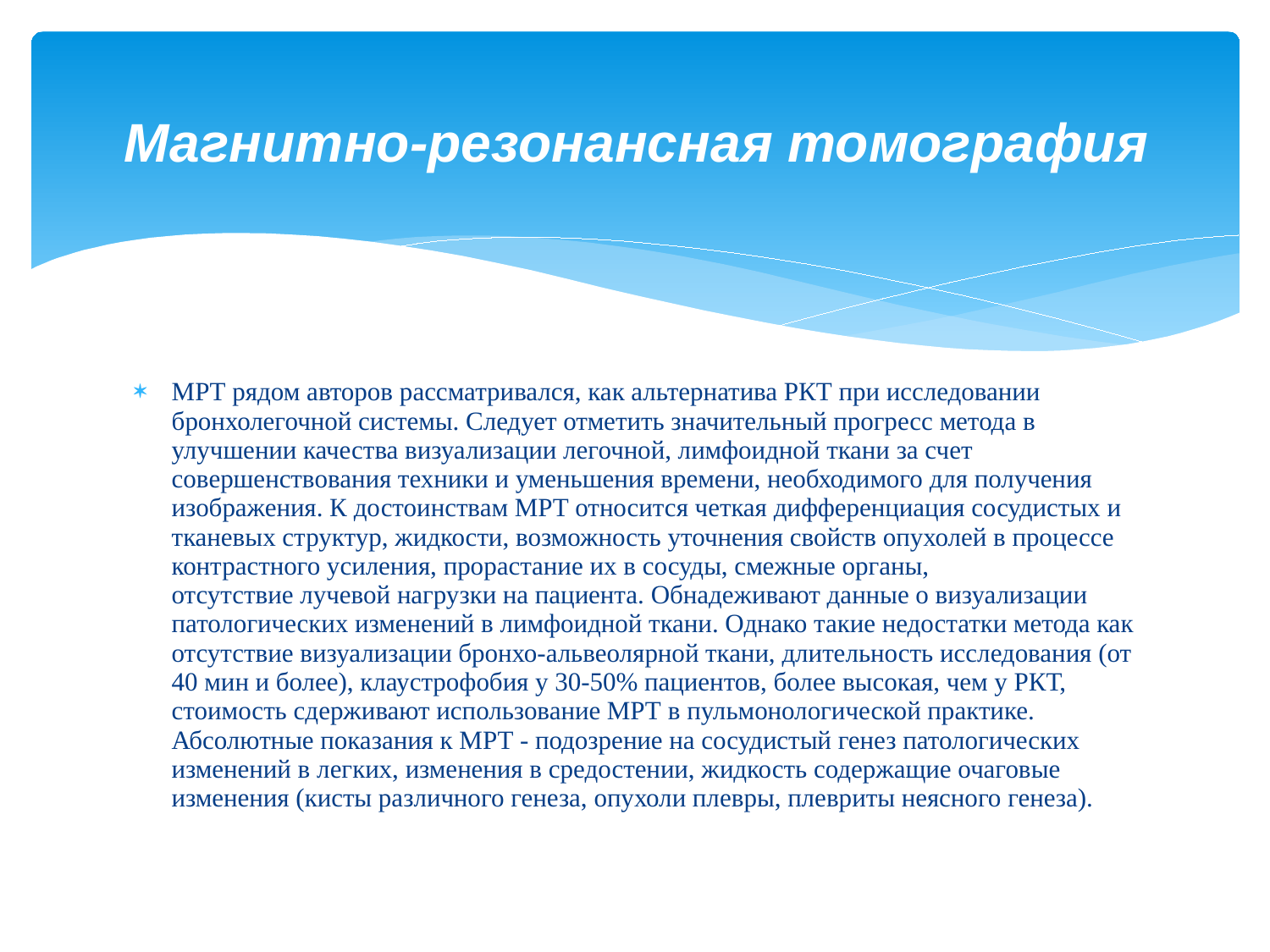

# Магнитно-резонансная томография
МРТ рядом авторов рассматривался, как альтернатива РКТ при исследовании бронхолегочной системы. Следует отметить значительный прогресс метода в улучшении качества визуализации легочной, лимфоидной ткани за счет совершенствования техники и уменьшения времени, необходимого для получения изображения. К достоинствам МРТ относится четкая дифференциация сосудистых и тканевых структур, жидкости, возможность уточнения свойств опухолей в процессе контрастного усиления, прорастание их в сосуды, смежные органы, отсутствие лучевой нагрузки на пациента. Обнадеживают данные о визуализации патологических изменений в лимфоидной ткани. Однако такие недостатки метода как отсутствие визуализации бронхо-альвеолярной ткани, длительность исследования (от 40 мин и более), клаустрофобия у 30-50% пациентов, более высокая, чем у РКТ, стоимость сдерживают использование МРТ в пульмонологической практике. Абсолютные показания к МРТ - подозрение на сосудистый генез патологических изменений в легких, изменения в средостении, жидкость содержащие очаговые изменения (кисты различного генеза, опухоли плевры, плевриты неясного генеза).